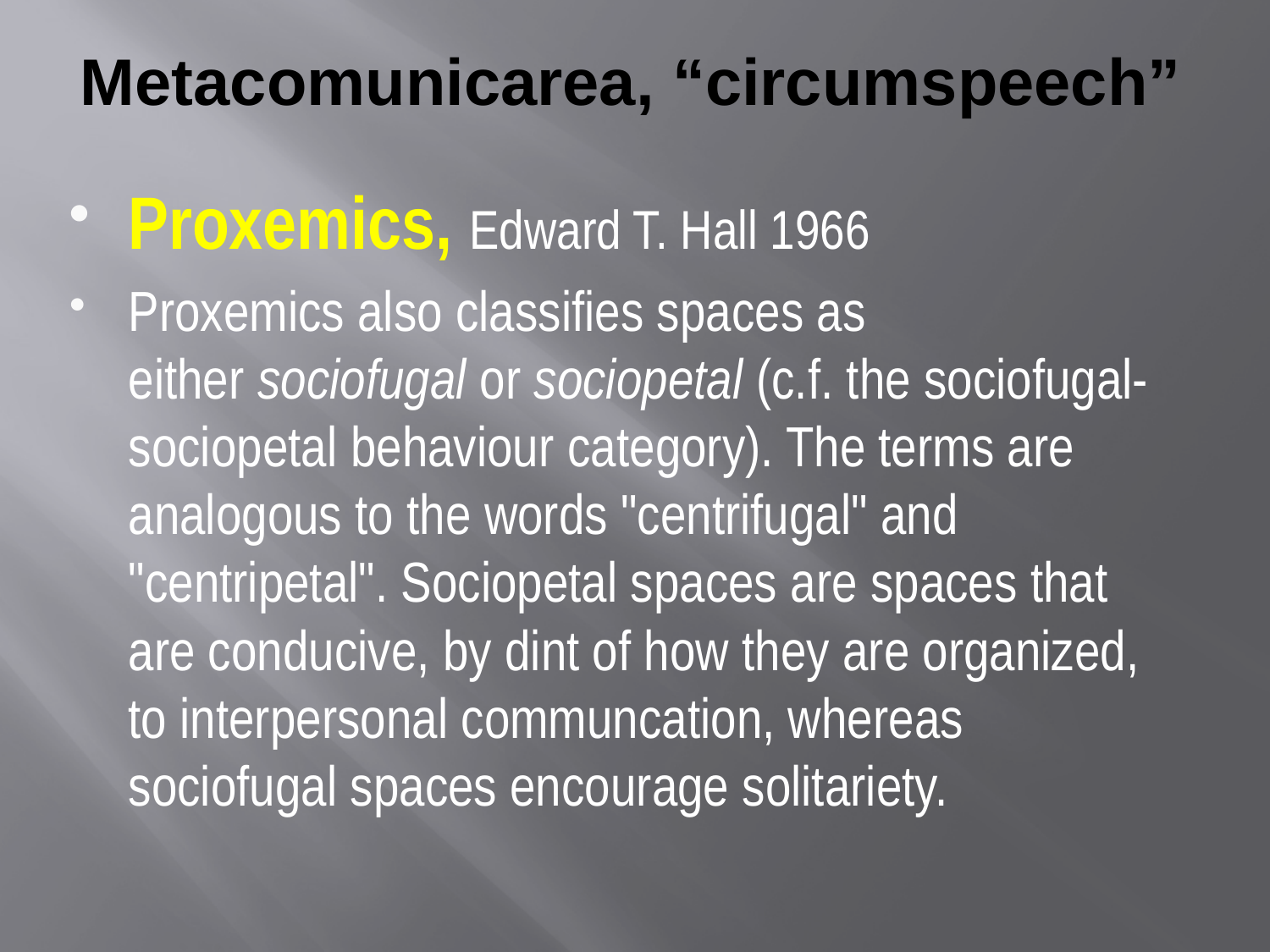

# Metacomunicarea, “circumspeech”
Proxemics, Edward T. Hall 1966
Proxemics also classifies spaces as either sociofugal or sociopetal (c.f. the sociofugal-sociopetal behaviour category). The terms are analogous to the words "centrifugal" and "centripetal". Sociopetal spaces are spaces that are conducive, by dint of how they are organized, to interpersonal communcation, whereas sociofugal spaces encourage solitariety.